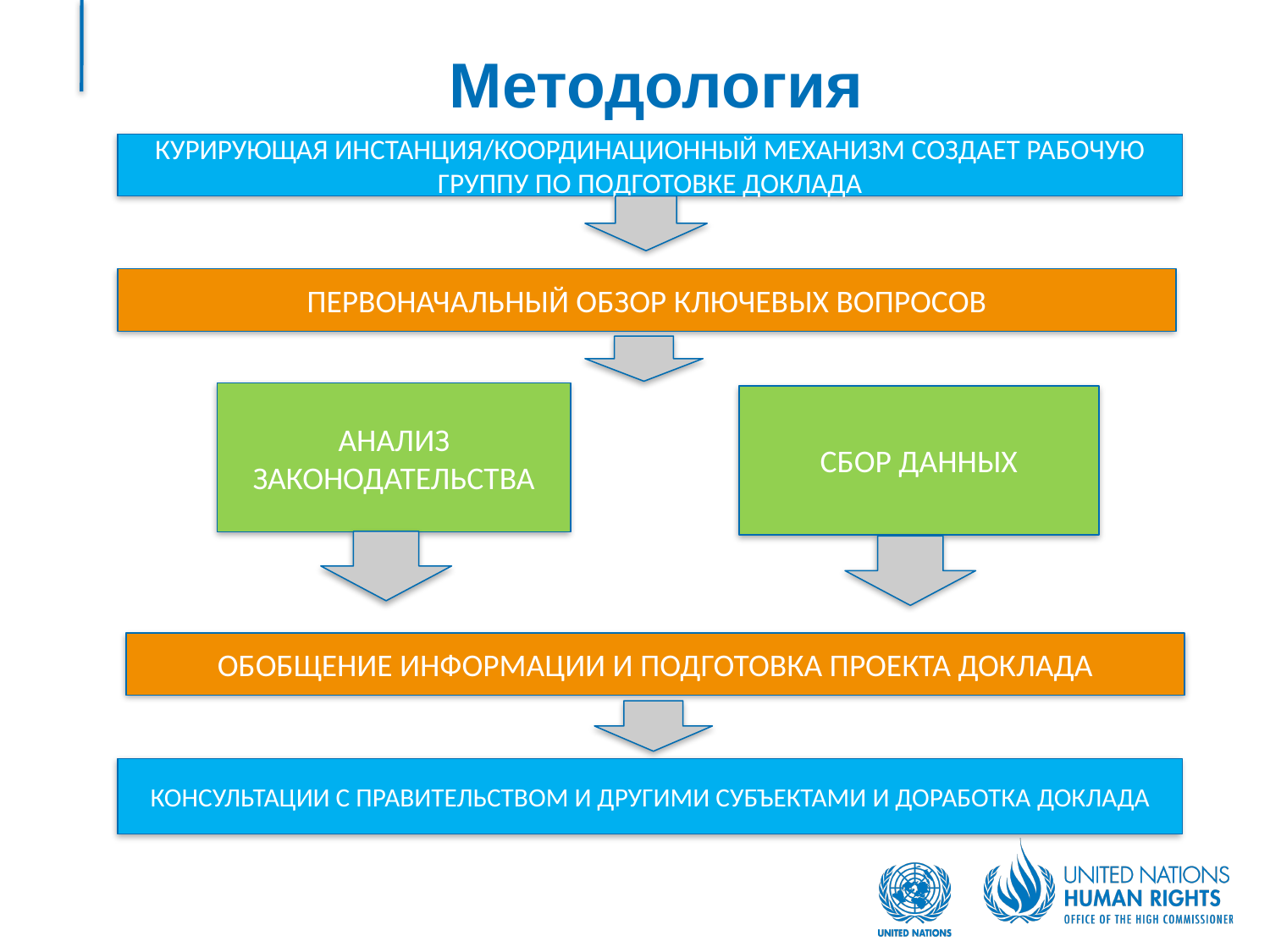

# Методология
КУРИРУЮЩАЯ ИНСТАНЦИЯ/КООРДИНАЦИОННЫЙ МЕХАНИЗМ СОЗДАЕТ РАБОЧУЮ ГРУППУ ПО ПОДГОТОВКЕ ДОКЛАДА

ПЕРВОНАЧАЛЬНЫЙ ОБЗОР КЛЮЧЕВЫХ ВОПРОСОВ

АНАЛИЗ ЗАКОНОДАТЕЛЬСТВА
СБОР ДАННЫХ

ОБОБЩЕНИЕ ИНФОРМАЦИИ И ПОДГОТОВКА ПРОЕКТА ДОКЛАДА

КОНСУЛЬТАЦИИ С ПРАВИТЕЛЬСТВОМ И ДРУГИМИ СУБЪЕКТАМИ И ДОРАБОТКА ДОКЛАДА